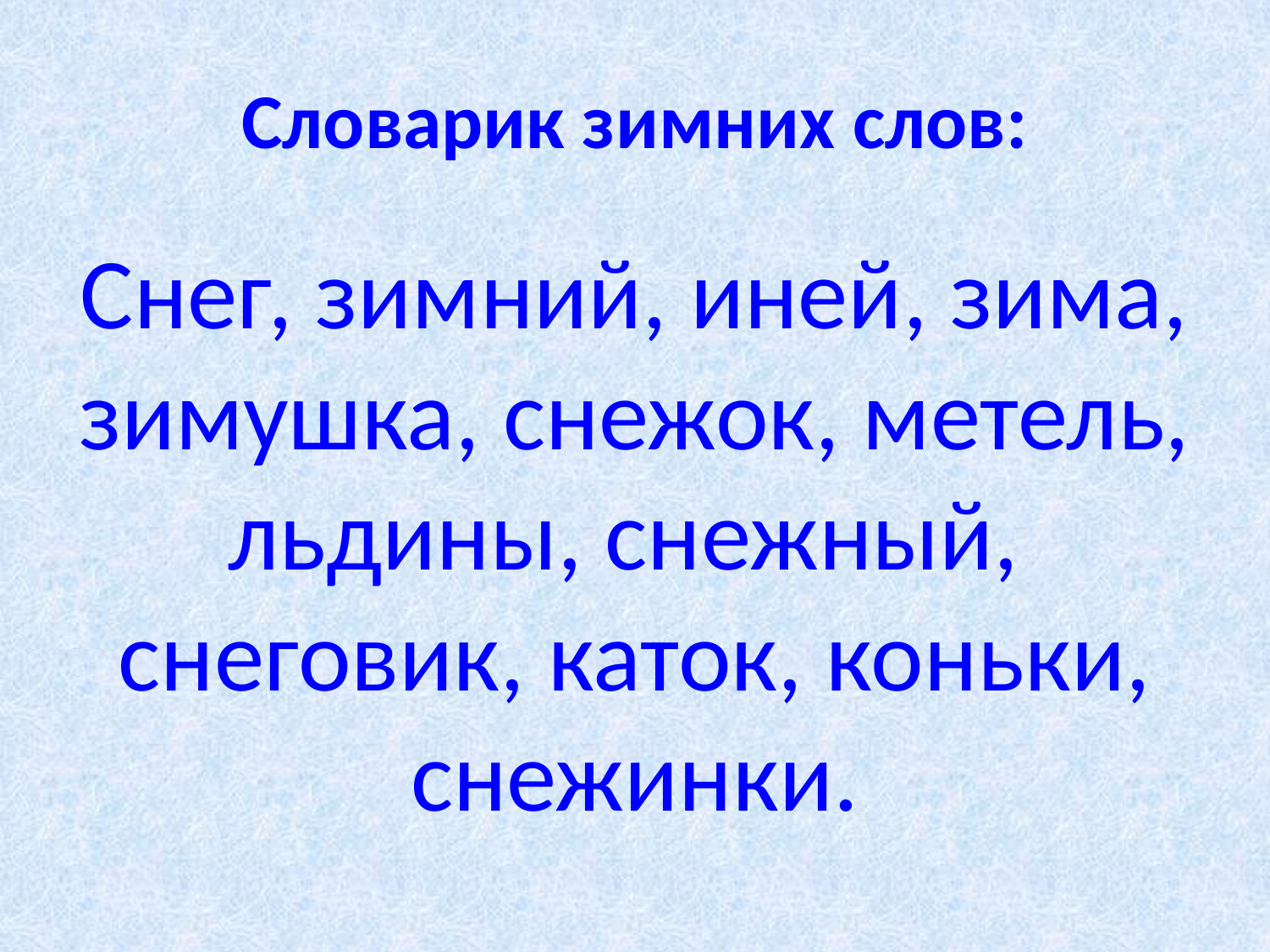

# Словарик зимних слов:
Снег, зимний, иней, зима, зимушка, снежок, метель, льдины, снежный,  снеговик, каток, коньки, снежинки.